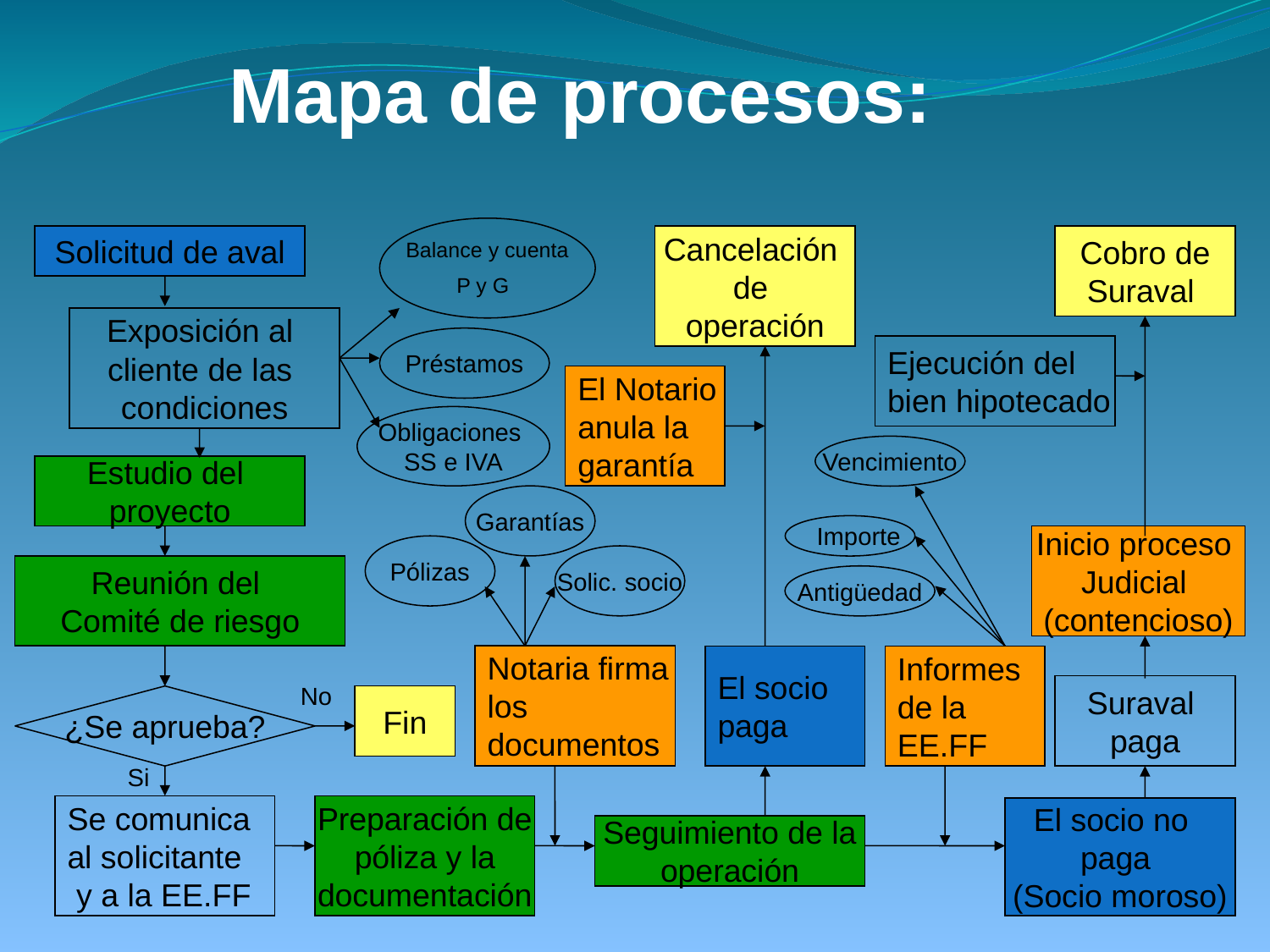

Mapa de procesos:
Balance y cuenta
P y G
Exposición al
cliente de las
condiciones

Préstamos

Obligaciones
SS e IVA

Solicitud de aval

Cancelación
de
operación

El Notario
anula la
garantía

El socio
paga

Cobro de
Suraval

Inicio proceso
Judicial
(contencioso)
Ejecución del
bien hipotecado

Vencimiento

Importe

Antigüedad

Informes
de la
EE.FF

Estudio del
proyecto

Garantías
Pólizas
Solic. socio

Notaria firma
los
documentos

Reunión del
Comité de riesgo

Suraval
paga
No
Fin

¿Se aprueba?
Si

Se comunica
al solicitante
 y a la EE.FF

El socio no
paga
(Socio moroso)
Preparación de
póliza y la
documentación

Seguimiento de la
operación